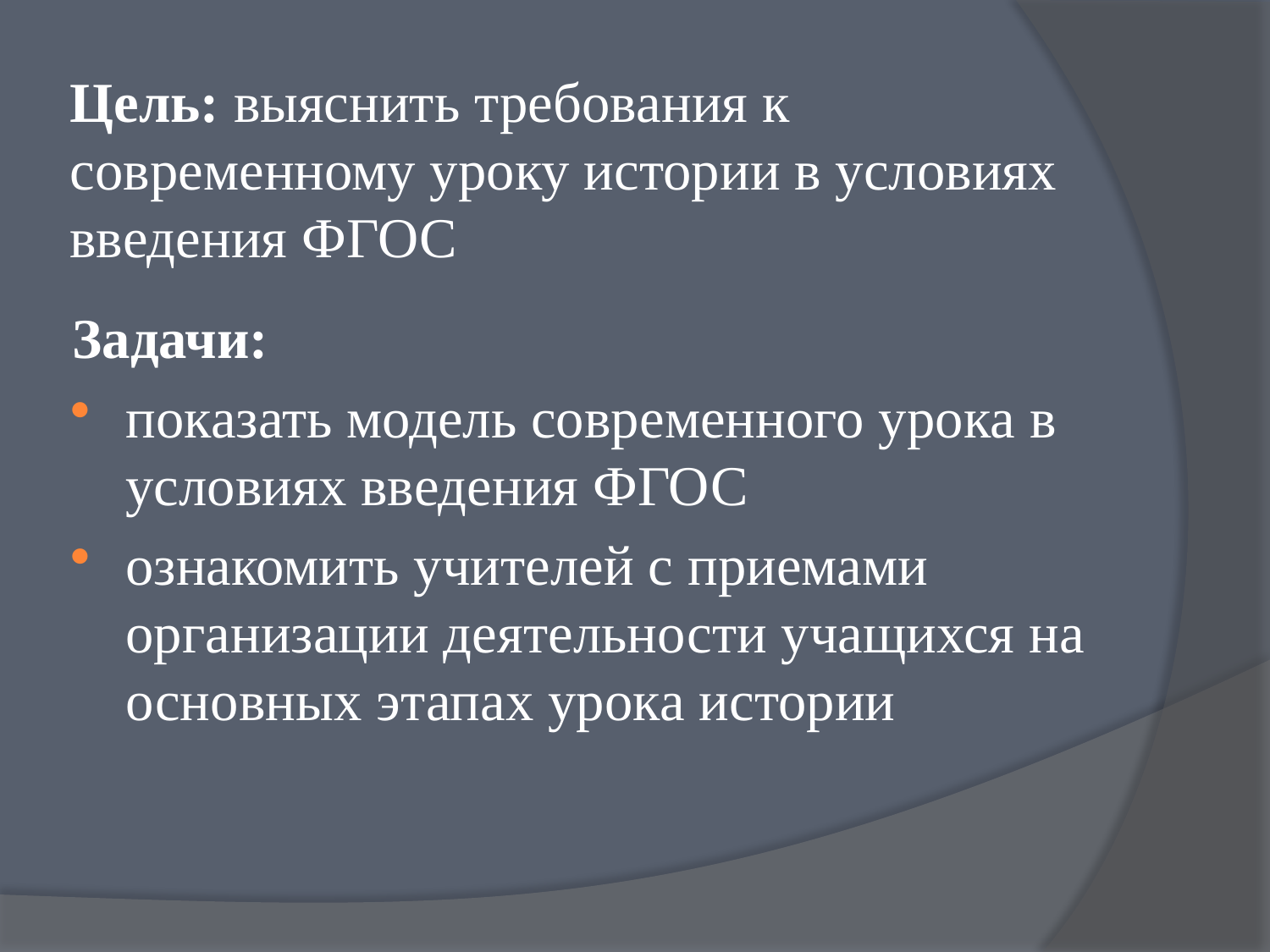

# Цель: выяснить требования к современному уроку истории в условиях введения ФГОС
Задачи:
показать модель современного урока в условиях введения ФГОС
ознакомить учителей с приемами организации деятельности учащихся на основных этапах урока истории